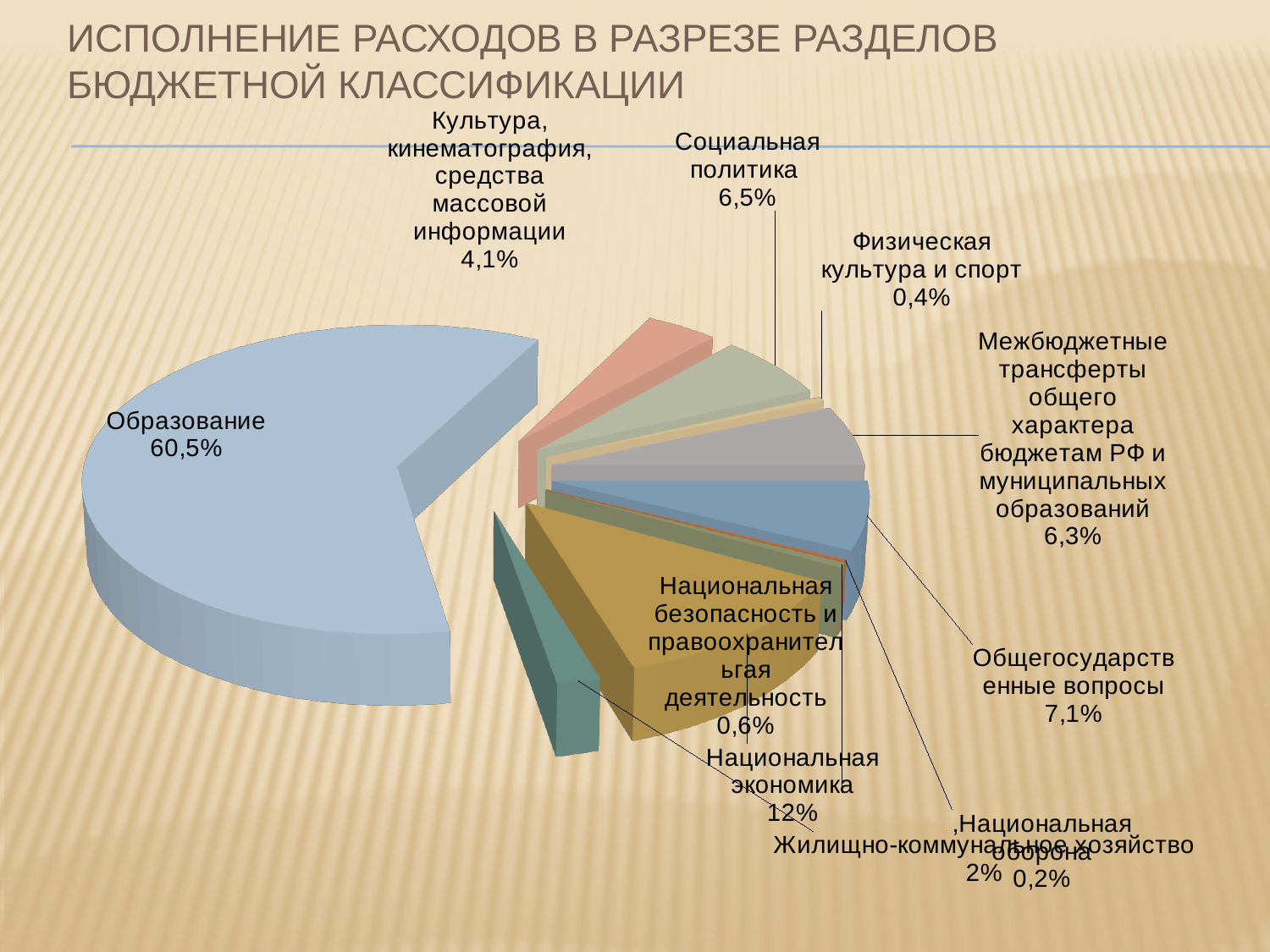

# Исполнение расходов в разрезе разделов бюджетной классификации

[unsupported chart]